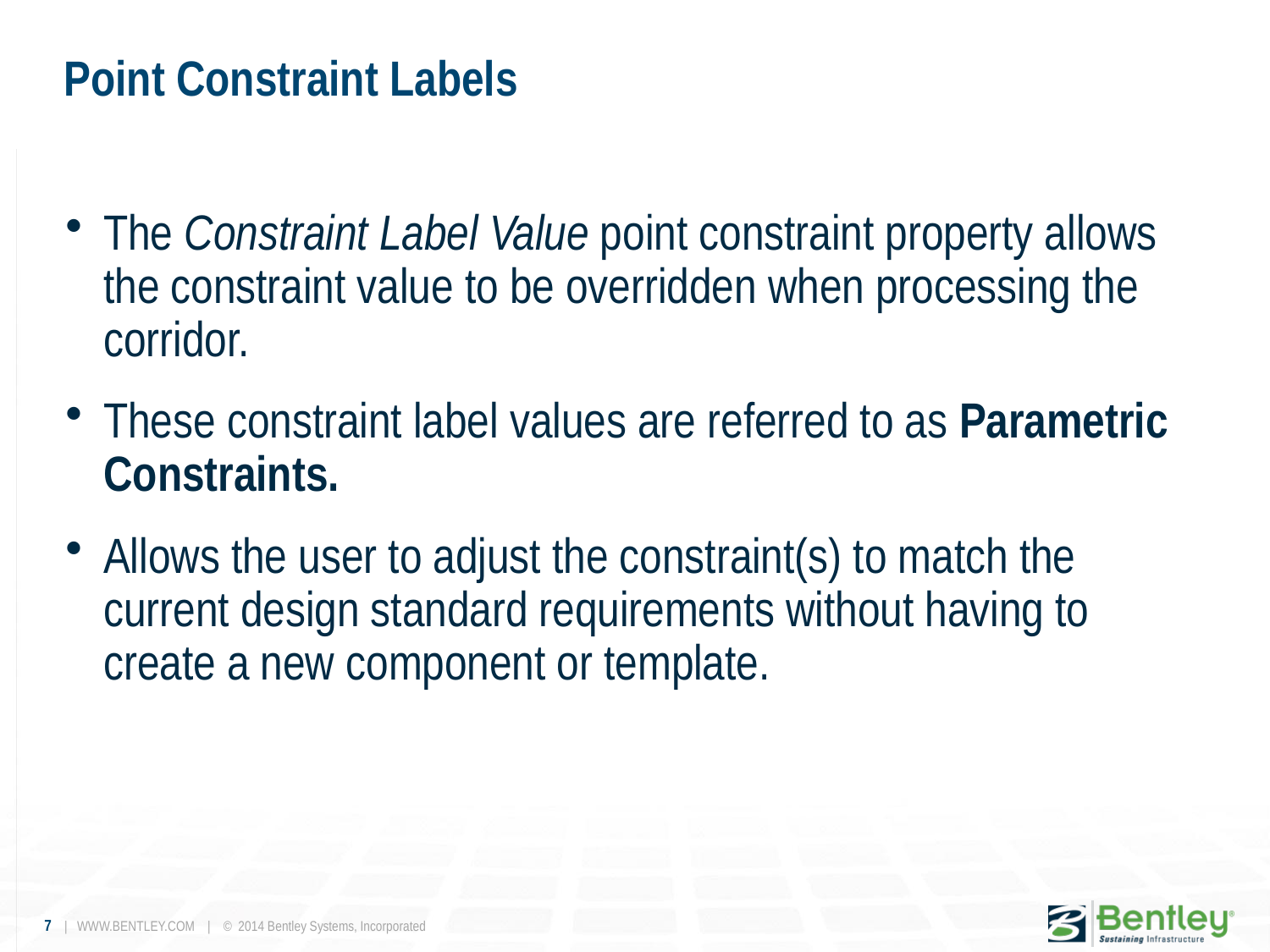

# Point Constraint Labels
The Constraint Label Value point constraint property allows the constraint value to be overridden when processing the corridor.
These constraint label values are referred to as Parametric Constraints.
Allows the user to adjust the constraint(s) to match the current design standard requirements without having to create a new component or template.